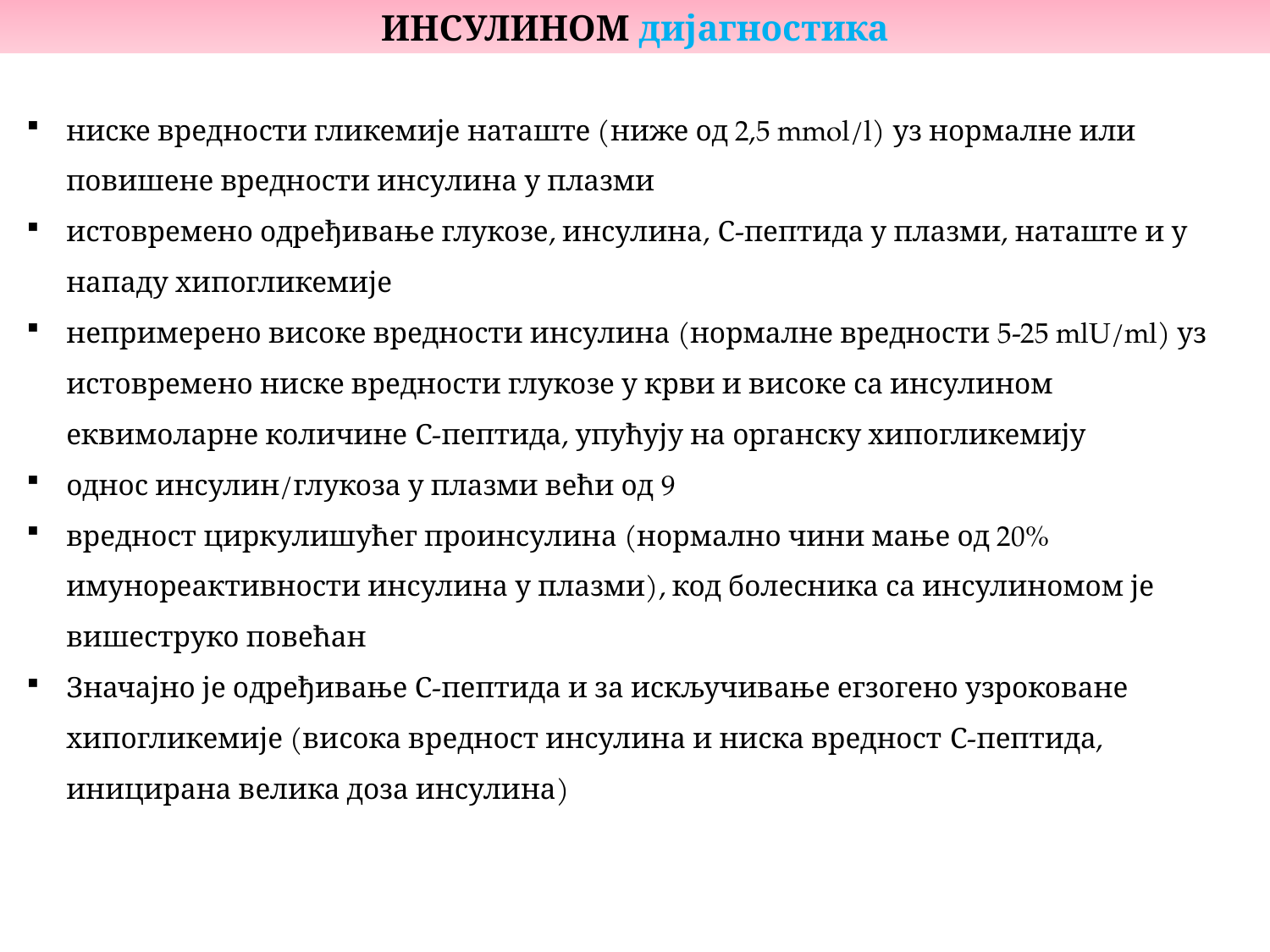

ИНСУЛИНОМ дијагностика
ниске вредности гликемије наташте (ниже од 2,5 mmol/l) уз нормалне или повишене вредности инсулина у плазми
истовремено одређивање глукозе, инсулина, С-пептида у плазми, наташте и у нападу хипогликемије
непримерено високе вредности инсулина (нормалне вредности 5-25 mlU/ml) уз истовремено ниске вредности глукозе у крви и високе са инсулином еквимоларне количине С-пептида, упућују на органску хипогликемију
однос инсулин/глукоза у плазми већи од 9
вредност циркулишућег проинсулина (нормално чини мање од 20% имунореактивности инсулина у плазми), код болесника са инсулиномом је вишеструко повећан
Значајно је одређивање С-пептида и за искључивање егзогено узроковане хипогликемије (висока вредност инсулина и ниска вредност С-пептида, иницирана велика доза инсулина)